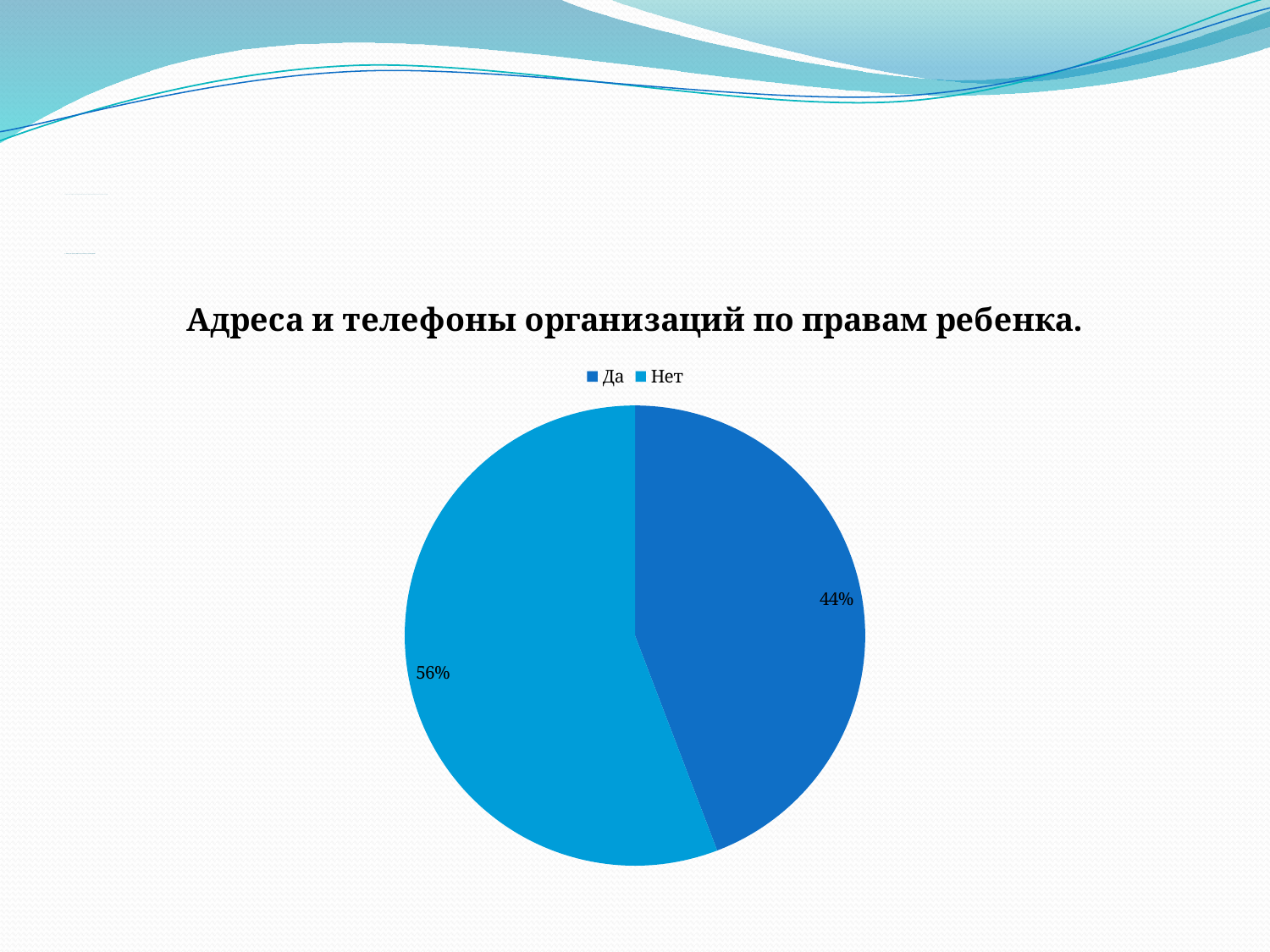

# 2. Знаете ли вы телефоны, адреса организаций, по вопросам защиты прав ребенка, попавшего в сложную ситуацию?   2. Знаете ли вы, адреса и телефоны организаций по правам ребенка?

### Chart: Адреса и телефоны организаций по правам ребенка.

| Category | Столбец1 |
|---|---|
| Да | 19.0 |
| Нет | 24.0 |